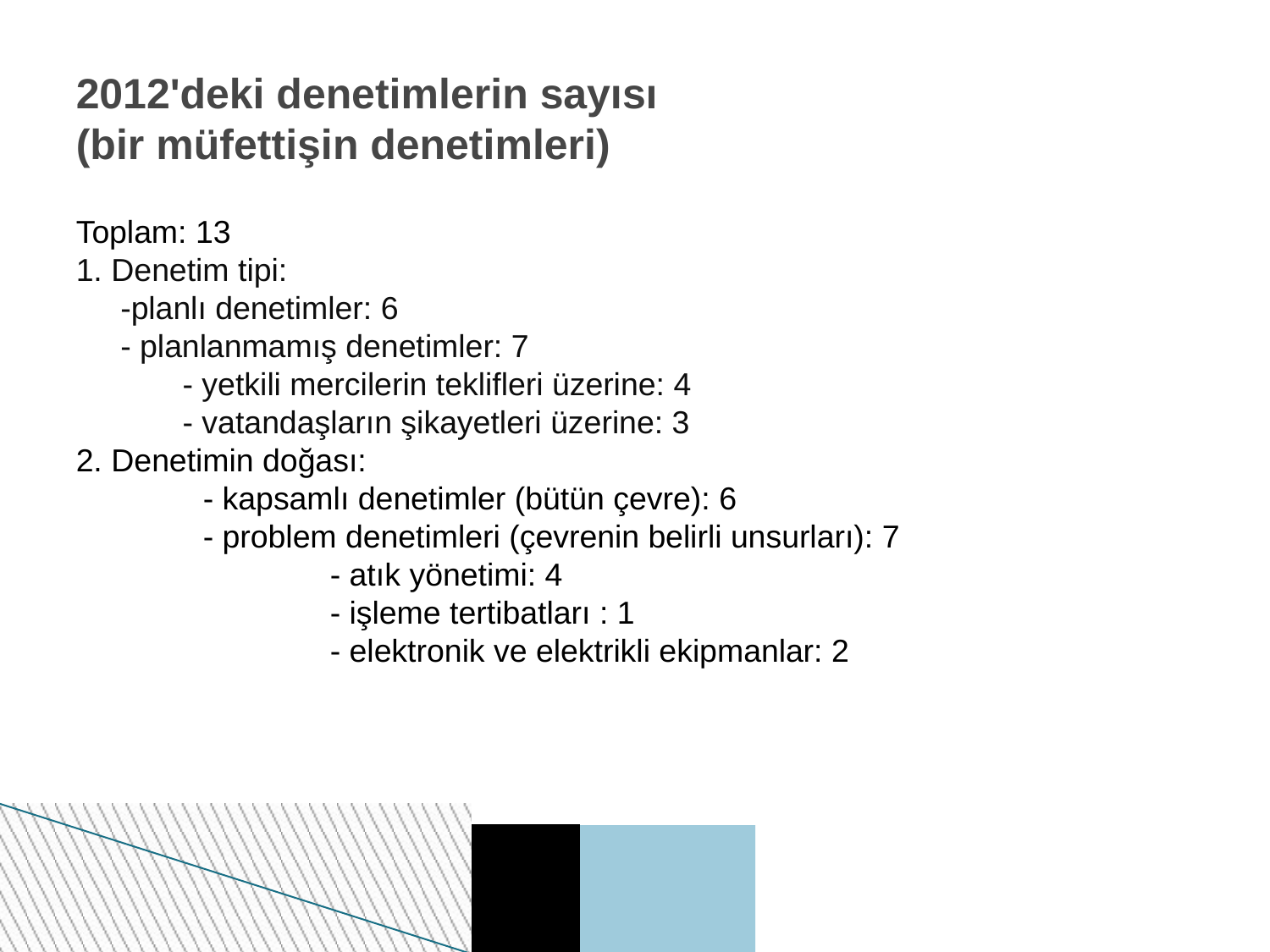

2012'deki denetimlerin sayısı
(bir müfettişin denetimleri)
Toplam: 13
1. Denetim tipi:
     -planlı denetimler: 6
     - planlanmamış denetimler: 7
            - yetkili mercilerin teklifleri üzerine: 4
            - vatandaşların şikayetleri üzerine: 3
2. Denetimin doğası:
	- kapsamlı denetimler (bütün çevre): 6
	- problem denetimleri (çevrenin belirli unsurları): 7
		- atık yönetimi: 4
		- işleme tertibatları : 1
		- elektronik ve elektrikli ekipmanlar: 2